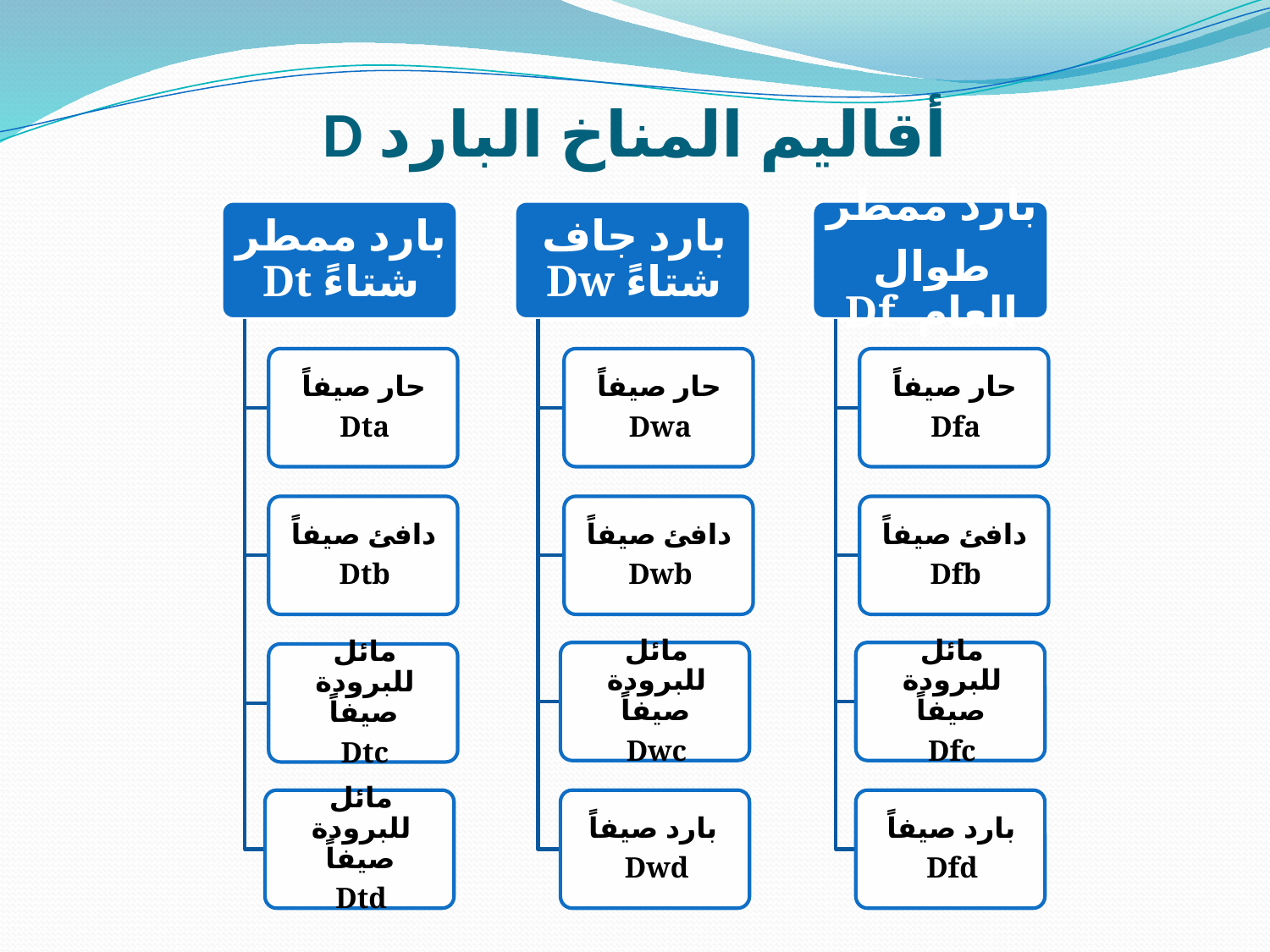

# أقاليم المناخ البارد D
بارد ممطر شتاءً Dt
حار صيفاً
Dta
دافئ صيفاً
Dtb
مائل للبرودة صيفاً
Dtc
مائل للبرودة صيفاً
Dtd
بارد جاف شتاءً Dw
حار صيفاً
Dwa
دافئ صيفاً
Dwb
مائل للبرودة صيفاً
Dwc
 بارد صيفاً
Dwd
بارد ممطر
طوال العام  Df
حار صيفاً
Dfa
دافئ صيفاً
Dfb
مائل للبرودة صيفاً
Dfc
بارد صيفاً
Dfd